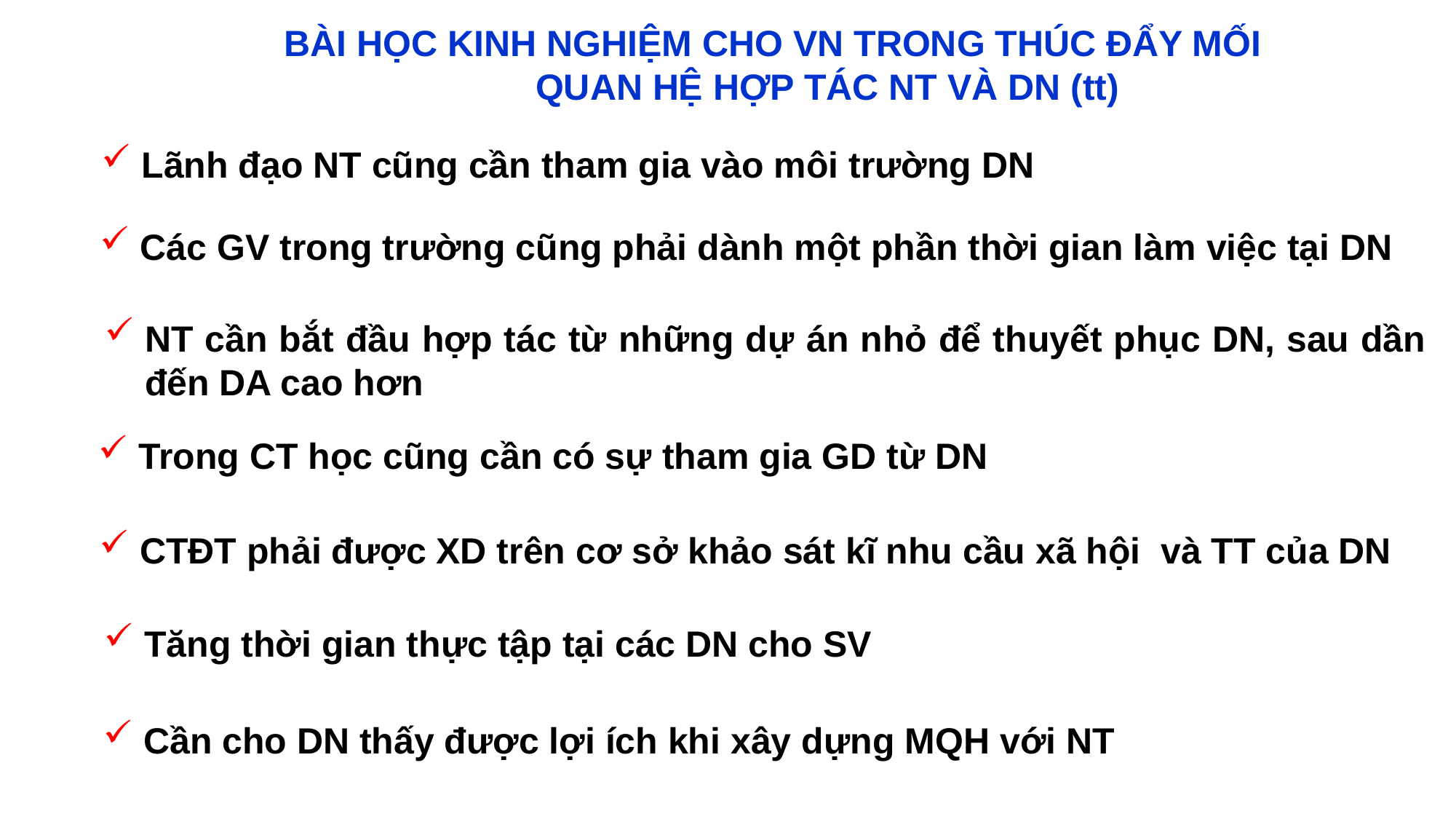

BÀI HỌC KINH NGHIỆM CHO VN TRONG THÚC ĐẨY MỐI QUAN HỆ HỢP TÁC NT VÀ DN (tt)
Lãnh đạo NT cũng cần tham gia vào môi trường DN
Các GV trong trường cũng phải dành một phần thời gian làm việc tại DN
NT cần bắt đầu hợp tác từ những dự án nhỏ để thuyết phục DN, sau dần đến DA cao hơn
Trong CT học cũng cần có sự tham gia GD từ DN
CTĐT phải được XD trên cơ sở khảo sát kĩ nhu cầu xã hội  và TT của DN
Tăng thời gian thực tập tại các DN cho SV
Cần cho DN thấy được lợi ích khi xây dựng MQH với NT